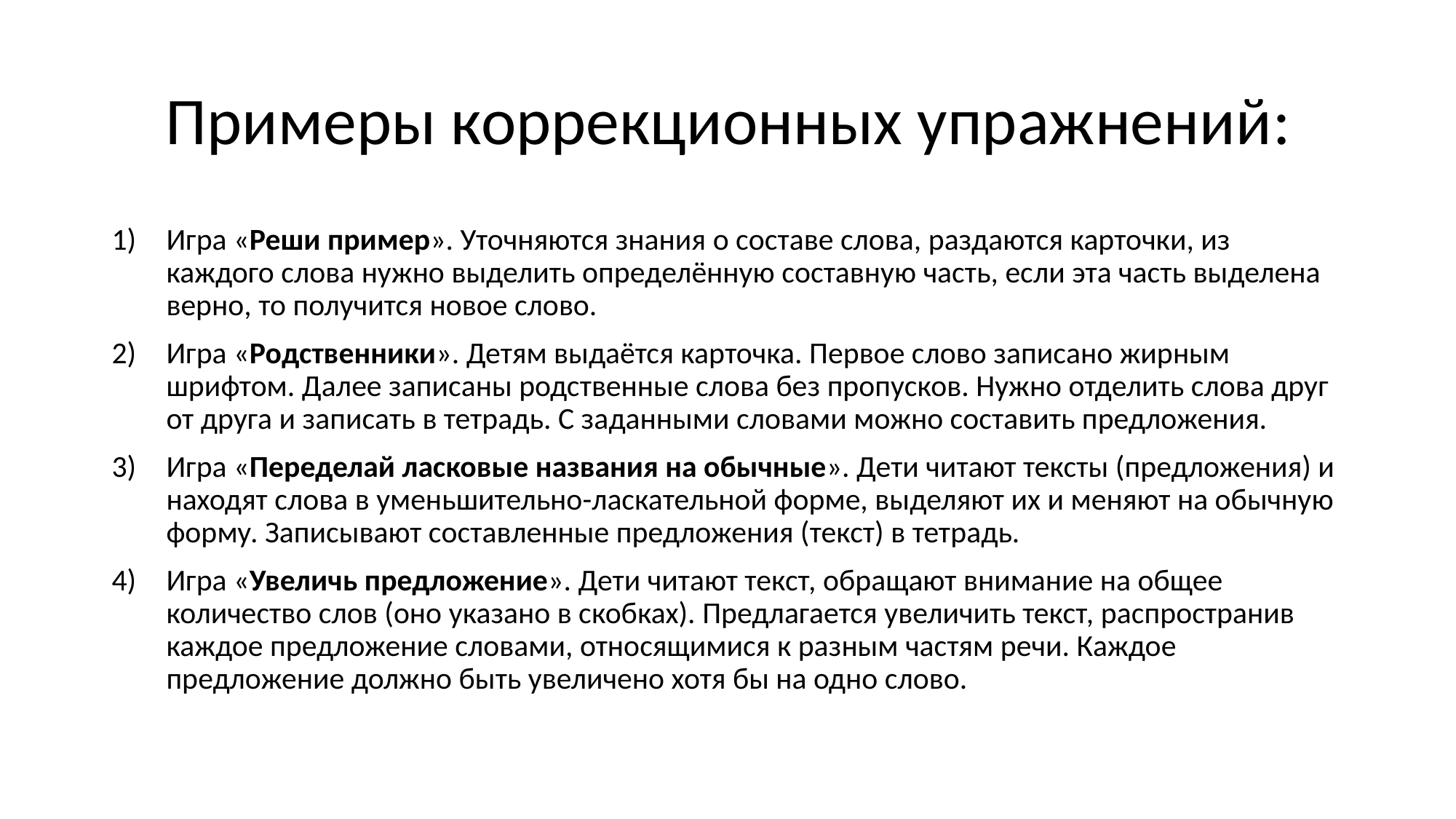

# Примеры коррекционных упражнений:
Игра «Реши пример». Уточняются знания о составе слова, раздаются карточки, из каждого слова нужно выделить определённую составную часть, если эта часть выделена верно, то получится новое слово.
Игра «Родственники». Детям выдаётся карточка. Первое слово записано жирным шрифтом. Далее записаны родственные слова без пропусков. Нужно отделить слова друг от друга и записать в тетрадь. С заданными словами можно составить предложения.
Игра «Переделай ласковые названия на обычные». Дети читают тексты (предложения) и находят слова в уменьшительно-ласкательной форме, выделяют их и меняют на обычную форму. Записывают составленные предложения (текст) в тетрадь.
Игра «Увеличь предложение». Дети читают текст, обращают внимание на общее количество слов (оно указано в скобках). Предлагается увеличить текст, распространив каждое предложение словами, относящимися к разным частям речи. Каждое предложение должно быть увеличено хотя бы на одно слово.